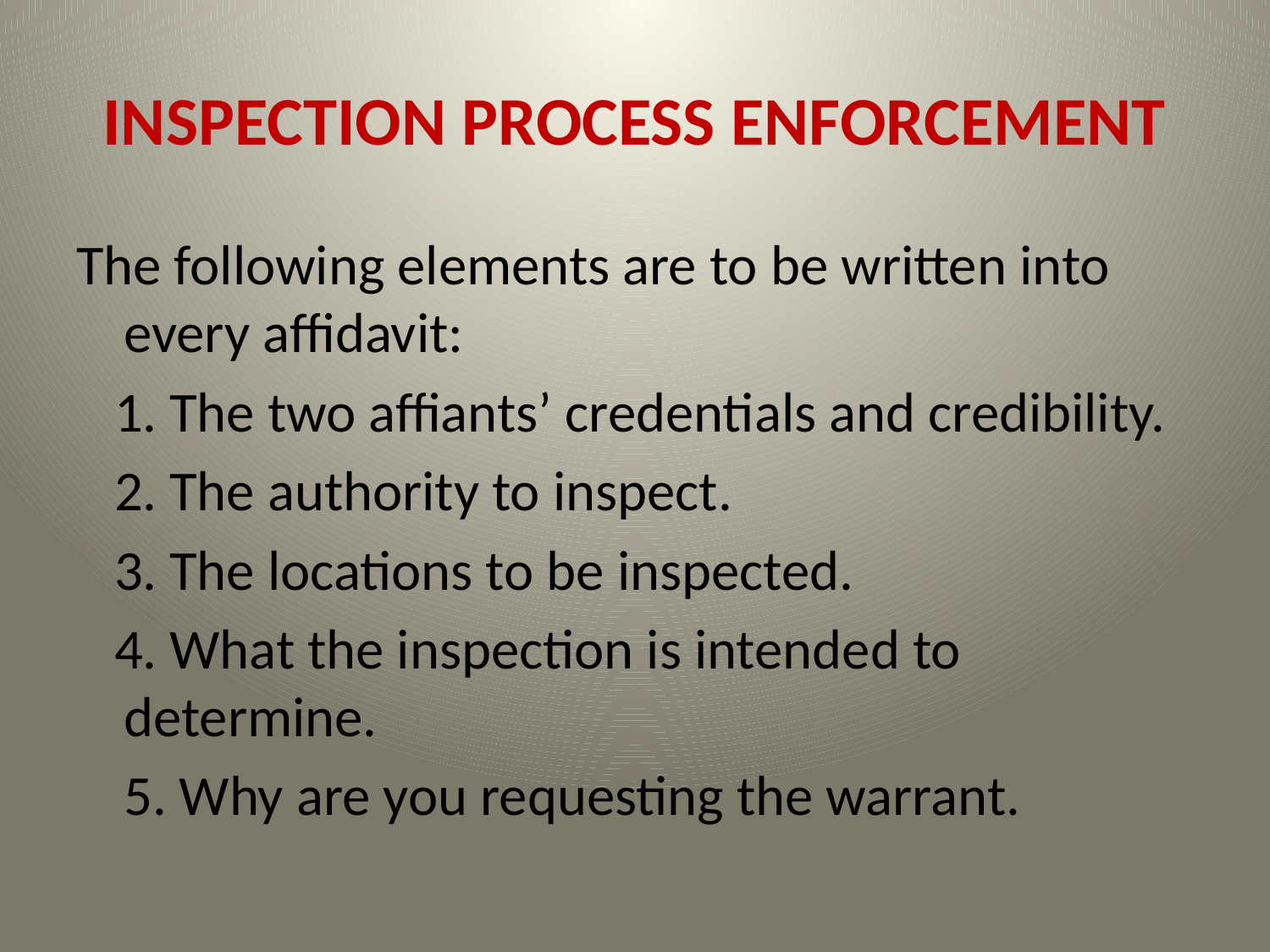

# INSPECTION PROCESS ENFORCEMENT
The following elements are to be written into every affidavit:
   1. The two affiants’ credentials and credibility.
   2. The authority to inspect.
   3. The locations to be inspected.
   4. What the inspection is intended to determine.
	5. Why are you requesting the warrant.